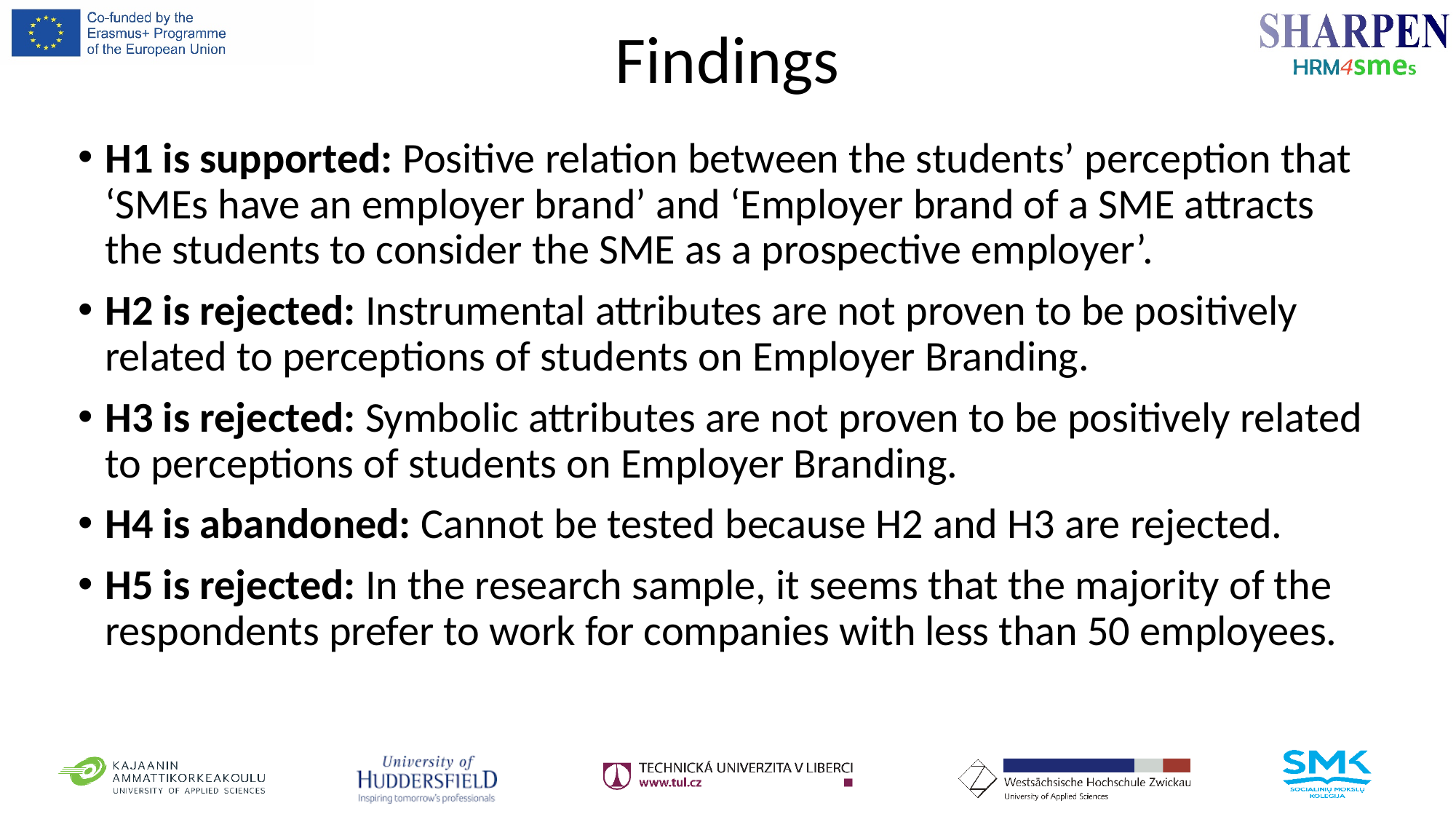

# Findings
H1 is supported: Positive relation between the students’ perception that ‘SMEs have an employer brand’ and ‘Employer brand of a SME attracts the students to consider the SME as a prospective employer’.
H2 is rejected: Instrumental attributes are not proven to be positively related to perceptions of students on Employer Branding.
H3 is rejected: Symbolic attributes are not proven to be positively related to perceptions of students on Employer Branding.
H4 is abandoned: Cannot be tested because H2 and H3 are rejected.
H5 is rejected: In the research sample, it seems that the majority of the respondents prefer to work for companies with less than 50 employees.